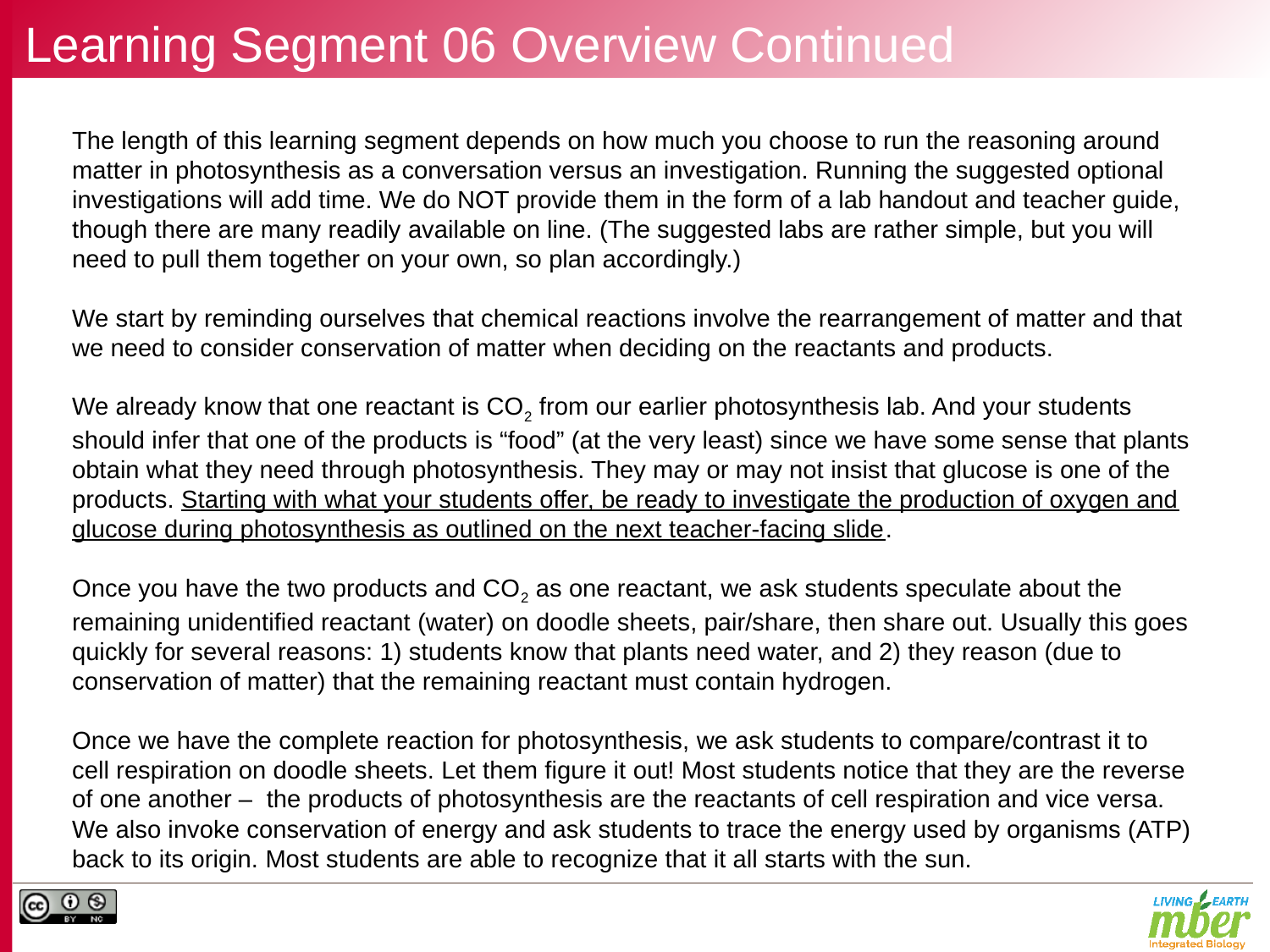

# Learning Segment 06 Overview Continued
The length of this learning segment depends on how much you choose to run the reasoning around matter in photosynthesis as a conversation versus an investigation. Running the suggested optional investigations will add time. We do NOT provide them in the form of a lab handout and teacher guide, though there are many readily available on line. (The suggested labs are rather simple, but you will need to pull them together on your own, so plan accordingly.)

We start by reminding ourselves that chemical reactions involve the rearrangement of matter and that we need to consider conservation of matter when deciding on the reactants and products.

We already know that one reactant is CO2 from our earlier photosynthesis lab. And your students should infer that one of the products is “food” (at the very least) since we have some sense that plants obtain what they need through photosynthesis. They may or may not insist that glucose is one of the products. Starting with what your students offer, be ready to investigate the production of oxygen and glucose during photosynthesis as outlined on the next teacher-facing slide.

Once you have the two products and CO2 as one reactant, we ask students speculate about the remaining unidentified reactant (water) on doodle sheets, pair/share, then share out. Usually this goes quickly for several reasons: 1) students know that plants need water, and 2) they reason (due to conservation of matter) that the remaining reactant must contain hydrogen.

Once we have the complete reaction for photosynthesis, we ask students to compare/contrast it to cell respiration on doodle sheets. Let them figure it out! Most students notice that they are the reverse of one another –  the products of photosynthesis are the reactants of cell respiration and vice versa. We also invoke conservation of energy and ask students to trace the energy used by organisms (ATP) back to its origin. Most students are able to recognize that it all starts with the sun.